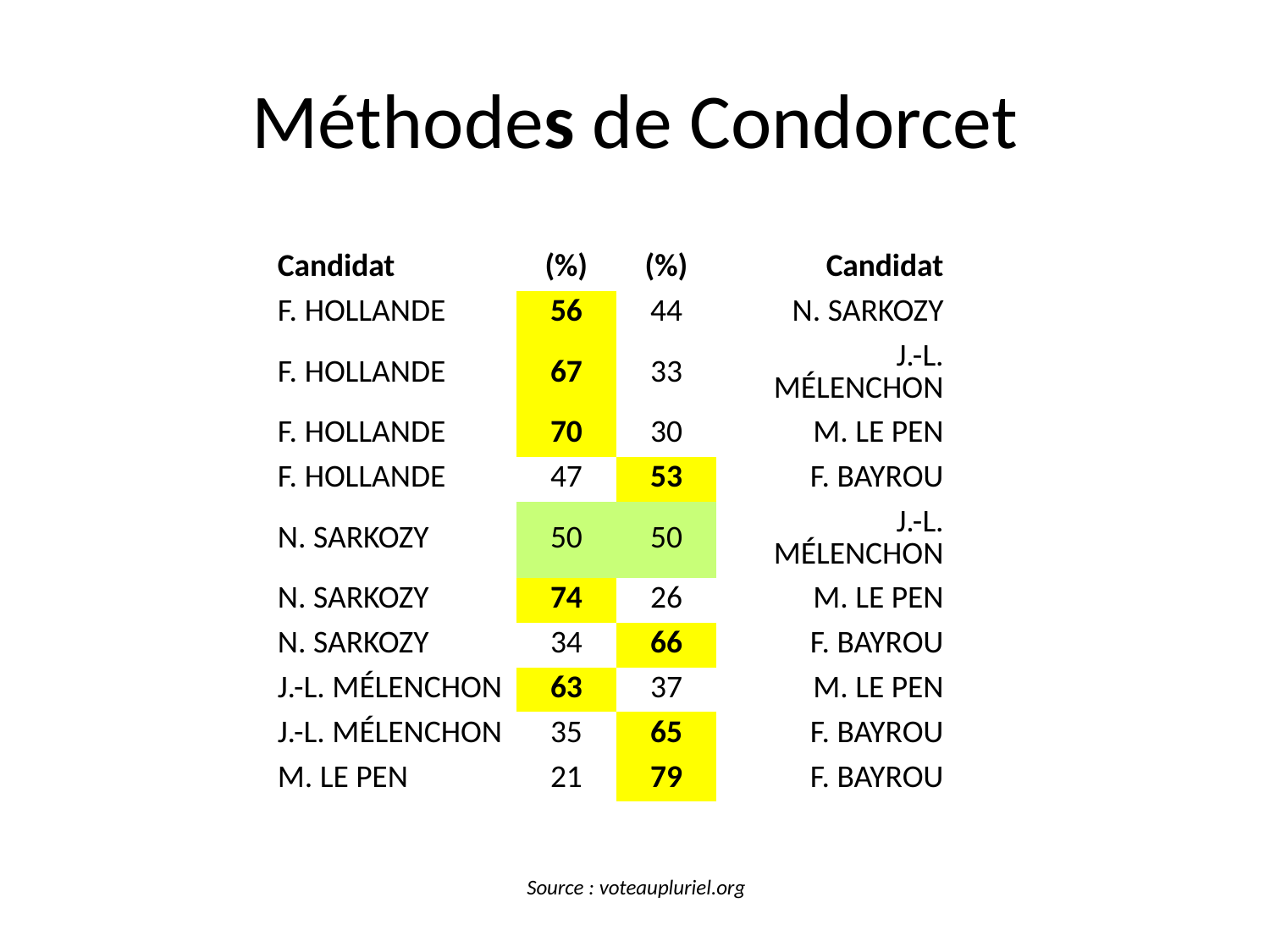

# Méthodes de Condorcet
| Candidat | (%) | (%) | Candidat |
| --- | --- | --- | --- |
| F. Hollande | 56 | 44 | N. Sarkozy |
| F. Hollande | 67 | 33 | J.-L. Mélenchon |
| F. Hollande | 70 | 30 | M. Le Pen |
| F. Hollande | 47 | 53 | F. Bayrou |
| N. Sarkozy | 50 | 50 | J.-L. Mélenchon |
| N. Sarkozy | 74 | 26 | M. Le Pen |
| N. Sarkozy | 34 | 66 | F. Bayrou |
| J.-L. Mélenchon | 63 | 37 | M. Le Pen |
| J.-L. Mélenchon | 35 | 65 | F. Bayrou |
| M. Le Pen | 21 | 79 | F. Bayrou |
Source : voteaupluriel.org